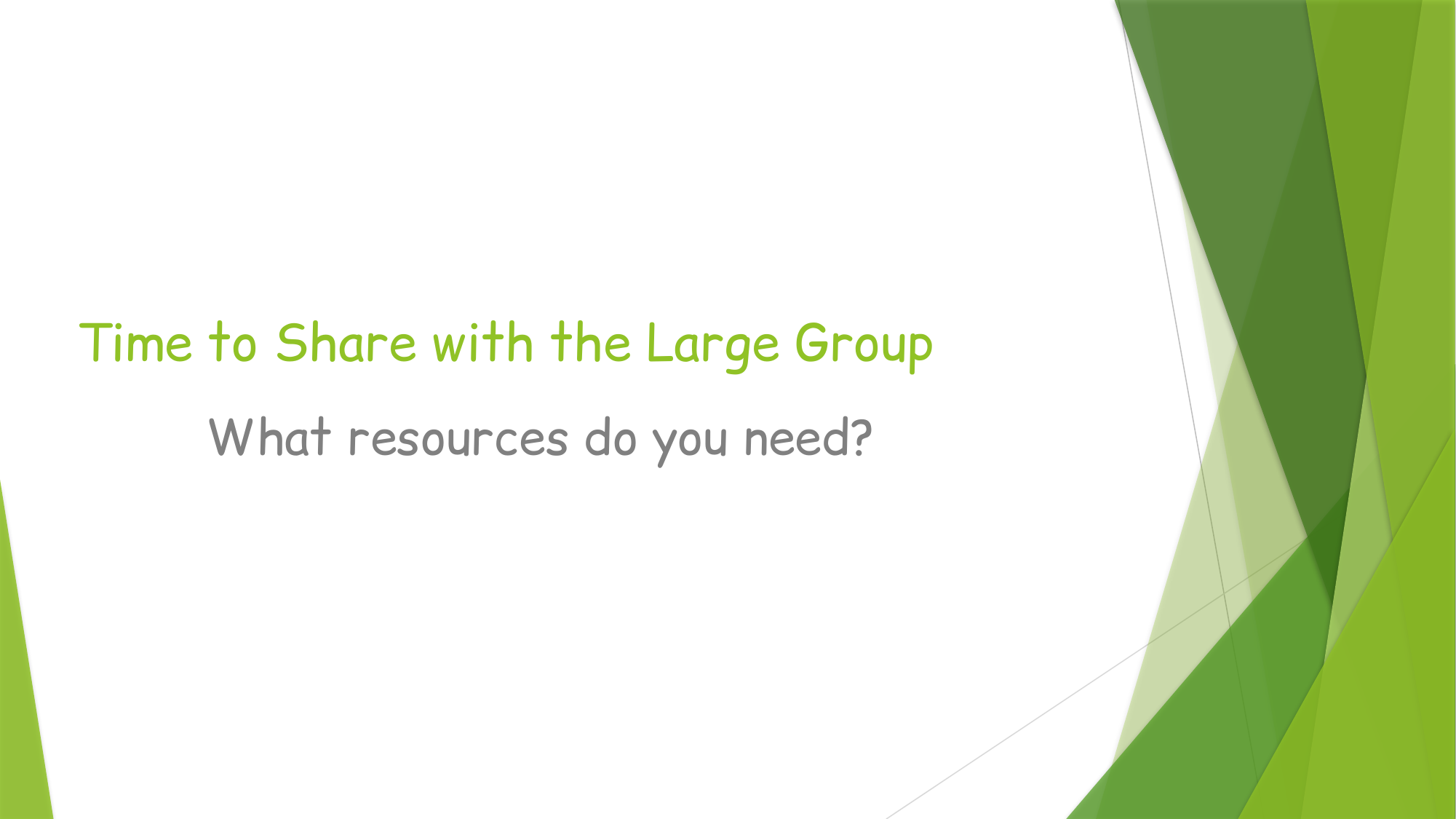

# Time to Share with the Large Group
	What resources do you need?